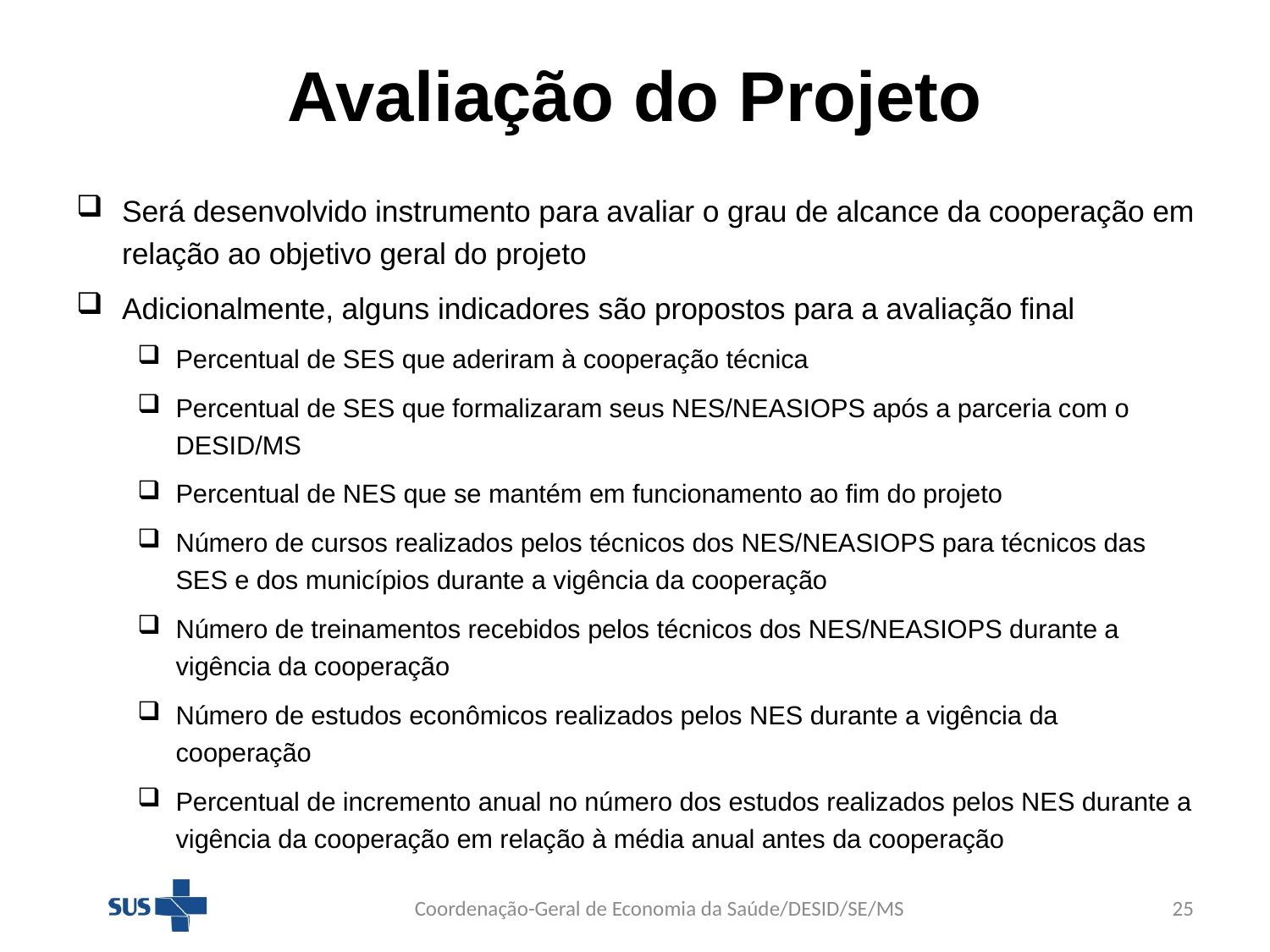

# Avaliação do Projeto
Será desenvolvido instrumento para avaliar o grau de alcance da cooperação em relação ao objetivo geral do projeto
Adicionalmente, alguns indicadores são propostos para a avaliação final
Percentual de SES que aderiram à cooperação técnica
Percentual de SES que formalizaram seus NES/NEASIOPS após a parceria com o DESID/MS
Percentual de NES que se mantém em funcionamento ao fim do projeto
Número de cursos realizados pelos técnicos dos NES/NEASIOPS para técnicos das SES e dos municípios durante a vigência da cooperação
Número de treinamentos recebidos pelos técnicos dos NES/NEASIOPS durante a vigência da cooperação
Número de estudos econômicos realizados pelos NES durante a vigência da cooperação
Percentual de incremento anual no número dos estudos realizados pelos NES durante a vigência da cooperação em relação à média anual antes da cooperação
Coordenação-Geral de Economia da Saúde/DESID/SE/MS
25